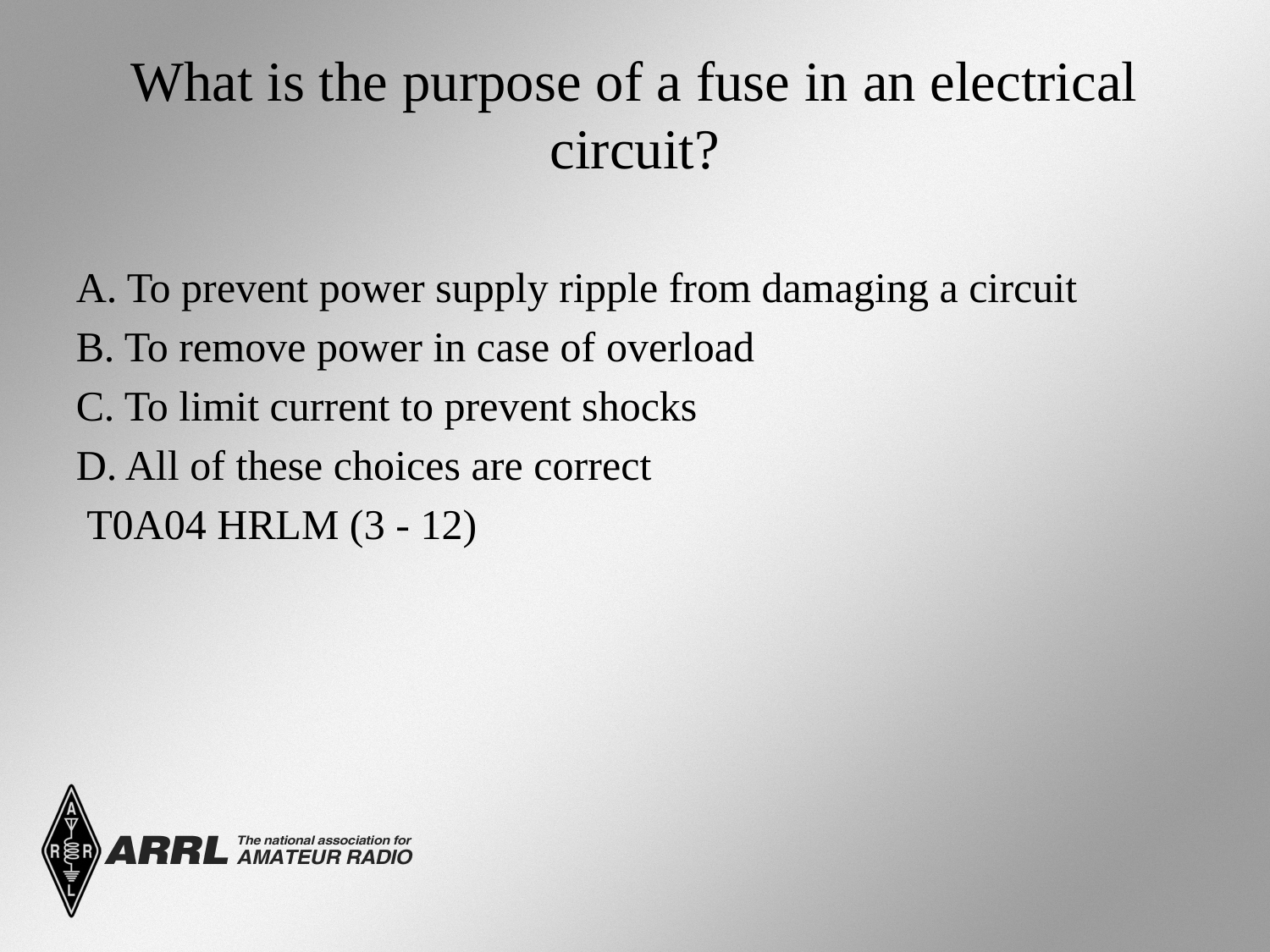

# What is the purpose of a fuse in an electrical circuit?
A. To prevent power supply ripple from damaging a circuit
B. To remove power in case of overload
C. To limit current to prevent shocks
D. All of these choices are correct
 T0A04 HRLM (3 - 12)